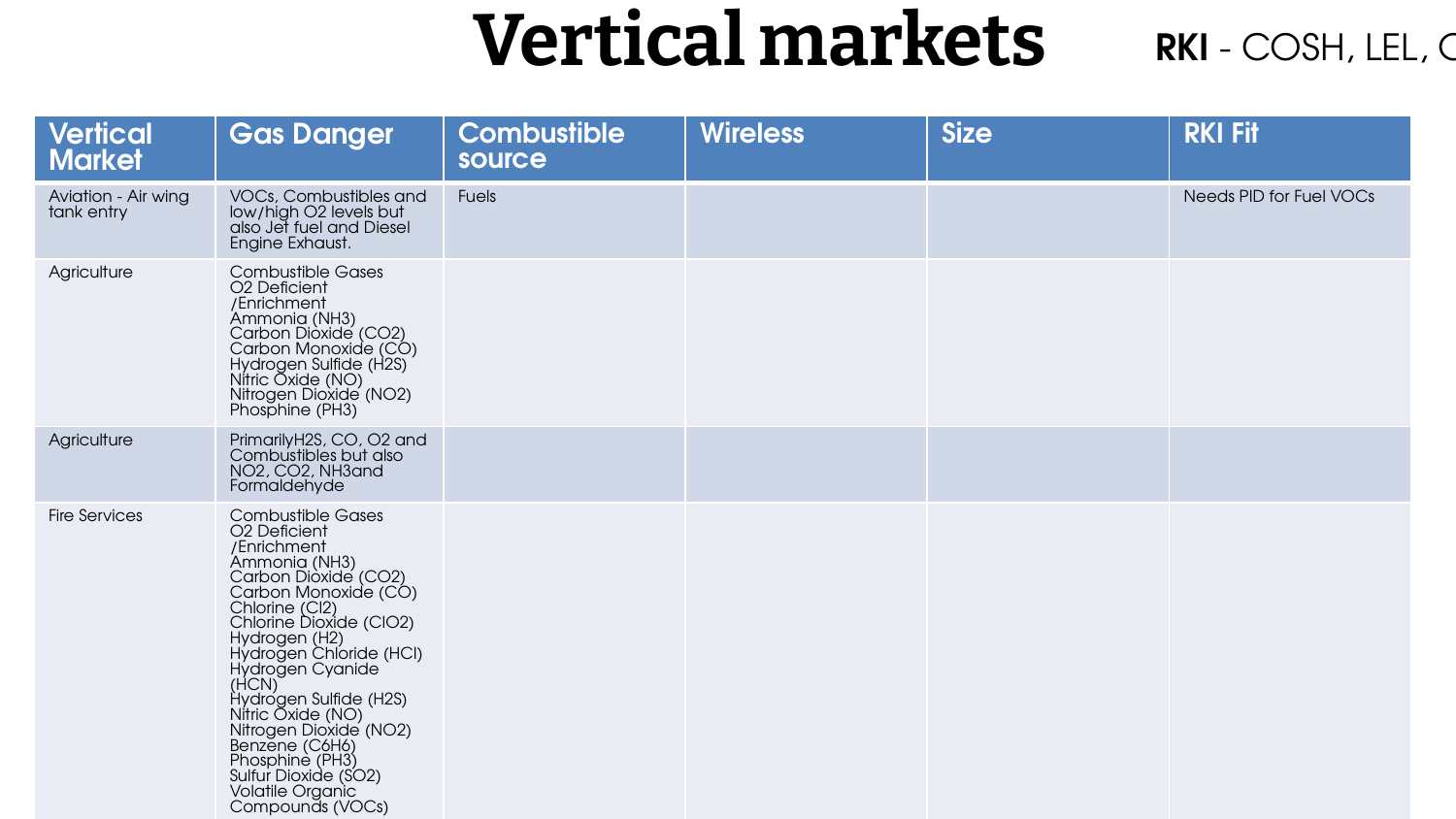

# Vertical markets
RKI - COSH, LEL, O2, HCN, NH3, NO2, PH3, SO2, CO2 %, CO2 PPM
| Vertical Market | Gas Danger | Combustible source | Wireless | Size | RKI Fit |
| --- | --- | --- | --- | --- | --- |
| Aviation - Air wing tank entry | VOCs, Combustibles and low/high O2 levels but also Jet fuel and Diesel Engine Exhaust. | Fuels |  |  | Needs PID for Fuel VOCs |
| Agriculture | Combustible Gases O2 Deficient /Enrichment Ammonia (NH3) Carbon Dioxide (CO2) Carbon Monoxide (CO) Hydrogen Sulfide (H2S) Nitric Oxide (NO) Nitrogen Dioxide (NO2) Phosphine (PH3) |  |  |  |  |
| Agriculture | PrimarilyH2S, CO, O2 and Combustibles but also NO2, CO2, NH3and Formaldehyde |  |  |  |  |
| Fire Services | Combustible Gases O2 Deficient /Enrichment Ammonia (NH3) Carbon Dioxide (CO2) Carbon Monoxide (CO) Chlorine (CI2) Chlorine Dioxide (CIO2) Hydrogen (H2) Hydrogen Chloride (HCI) Hydrogen Cyanide (HCN) Hydrogen Sulfide (H2S) Nitric Oxide (NO) Nitrogen Dioxide (NO2) Benzene (C6H6) Phosphine (PH3) Sulfur Dioxide (SO2) Volatile Organic Compounds (VOCs) |  |  |  |  |
| Pulp and paper | LEL, O2, CO, CL2, CLO2, H2S, SO2 |  |  |  |  |
| Natural Gas Utility | CO, VOCs, Combustibles and low/high O2 levels |  |  |  |  |
|  |  |  |  |  |  |
|  |  |  |  |  |  |
|  |  |  |  |  |  |
|  |  |  |  |  |  |
|  |  |  |  |  |  |
|  |  |  |  |  |  |
www.rkiinstruments.com